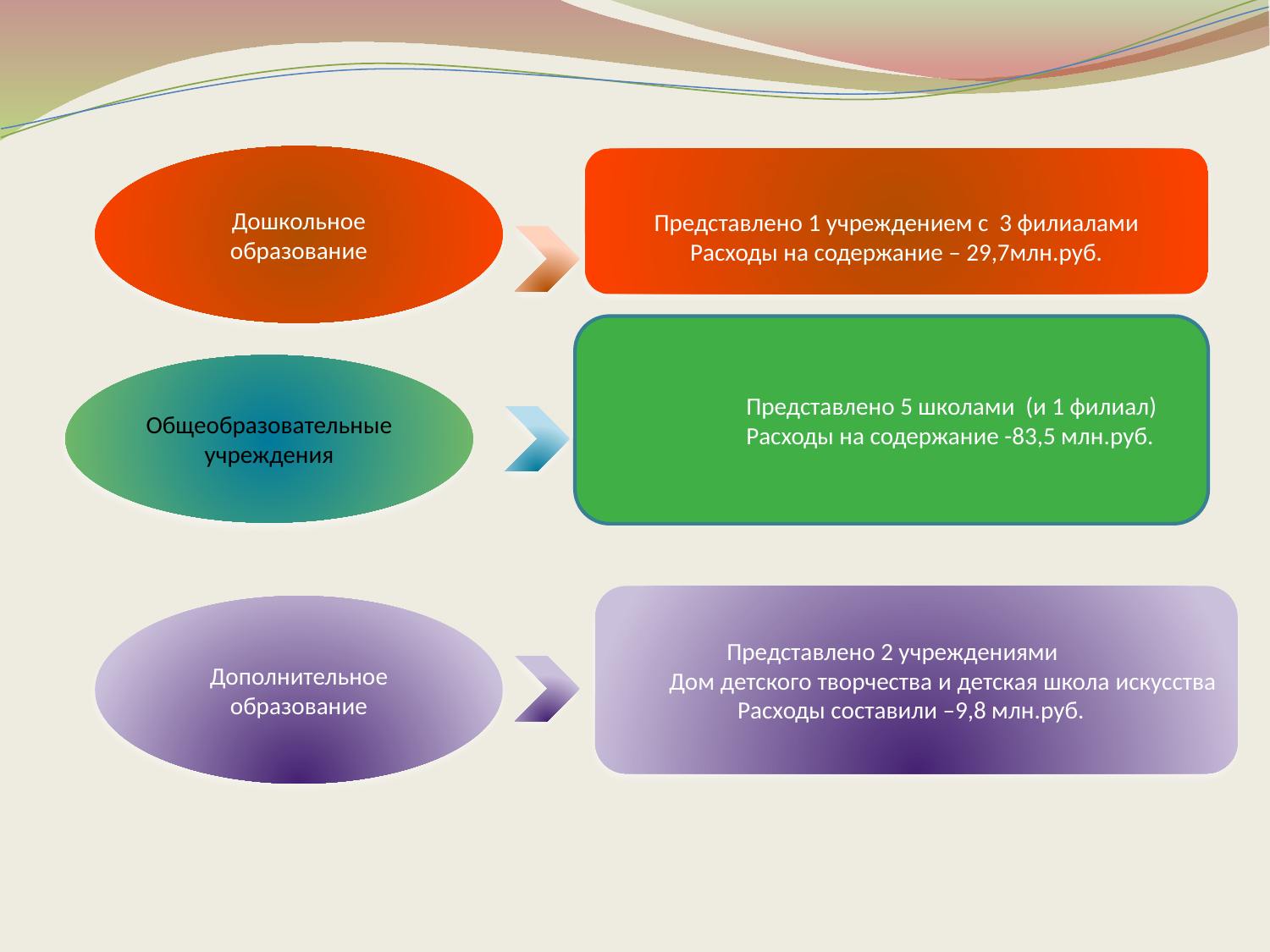

Дошкольное образование

Представлено 1 учреждением с  3 филиалами
Расходы на содержание – 29,7млн.руб.

                           Представлено 5 школами  (и 1 филиал)
                           Расходы на содержание -83,5 млн.руб.

Общеобразовательные учреждения

                    Представлено 2 учреждениями
         Дом детского творчества и детская школа искусства
                      Расходы составили –9,8 млн.руб.

Дополнительное образование